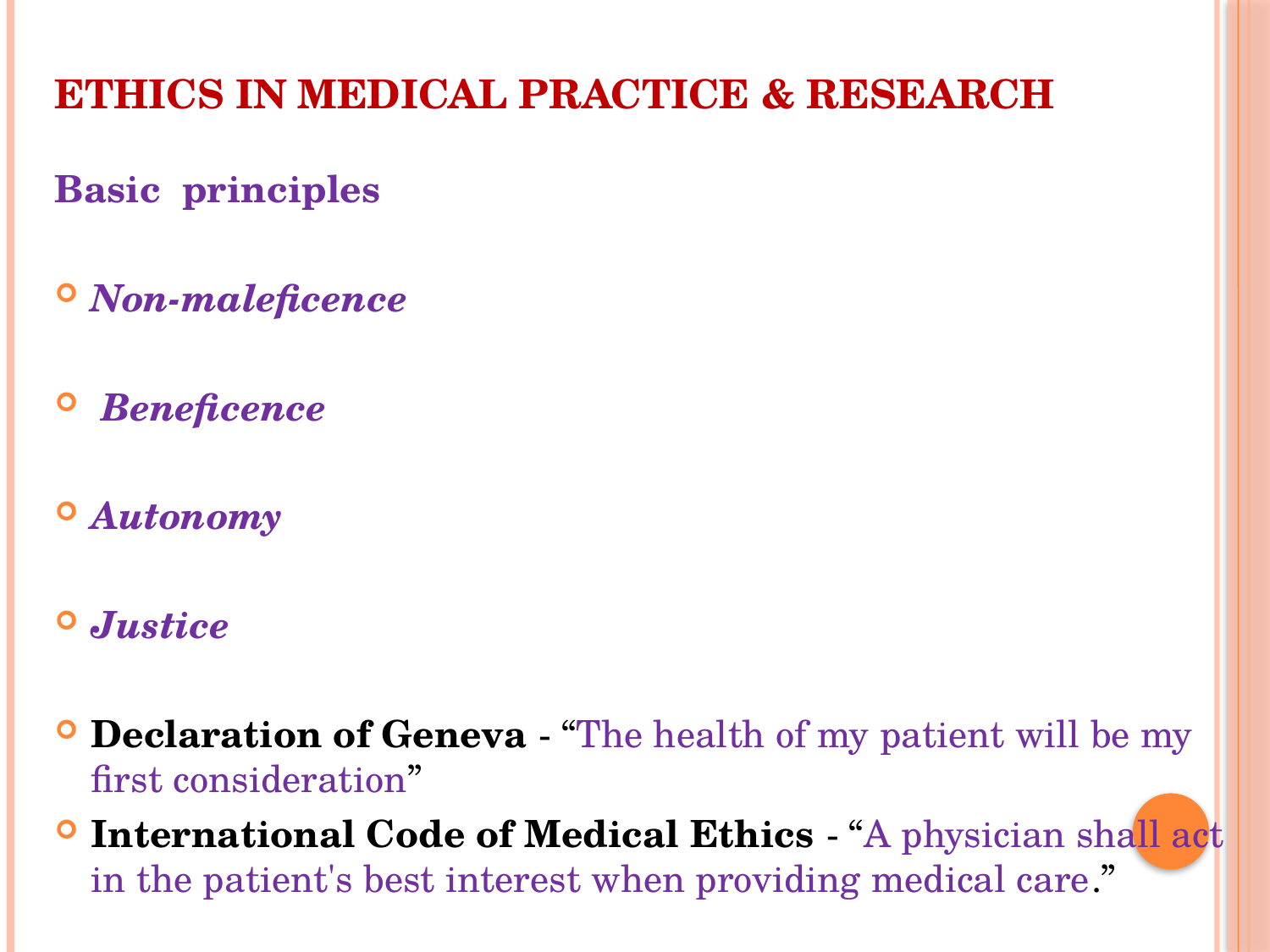

# Ethics in medical practice & research
Basic  principles

Non-maleficence

 Beneficence

Autonomy

Justice

Declaration of Geneva - “The health of my patient will be my first consideration”
International Code of Medical Ethics - “A physician shall act in the patient's best interest when providing medical care.”